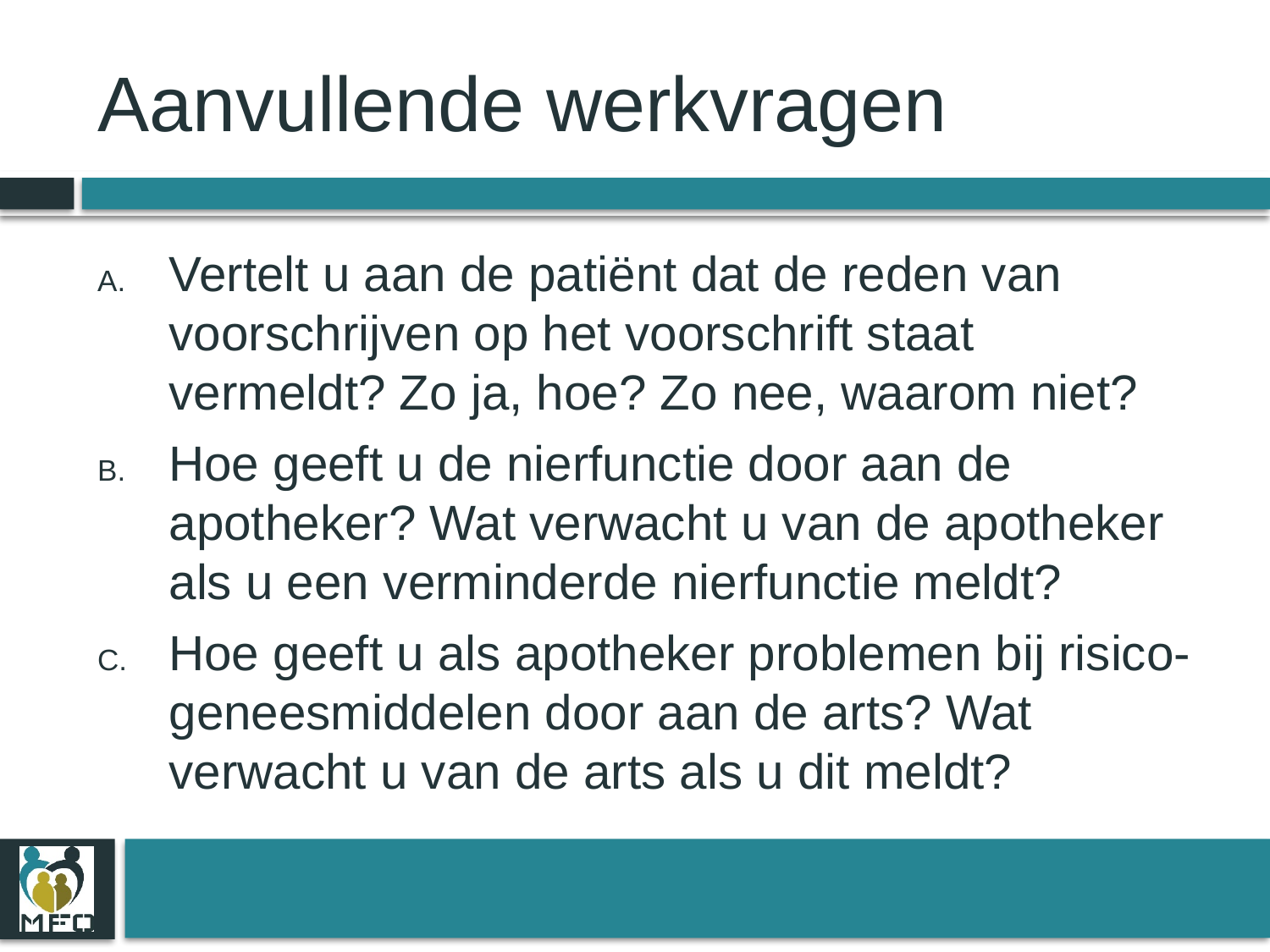

# Aanvullende werkvragen
Vertelt u aan de patiënt dat de reden van voorschrijven op het voorschrift staat vermeldt? Zo ja, hoe? Zo nee, waarom niet?
Hoe geeft u de nierfunctie door aan de apotheker? Wat verwacht u van de apotheker als u een verminderde nierfunctie meldt?
Hoe geeft u als apotheker problemen bij risico-geneesmiddelen door aan de arts? Wat verwacht u van de arts als u dit meldt?